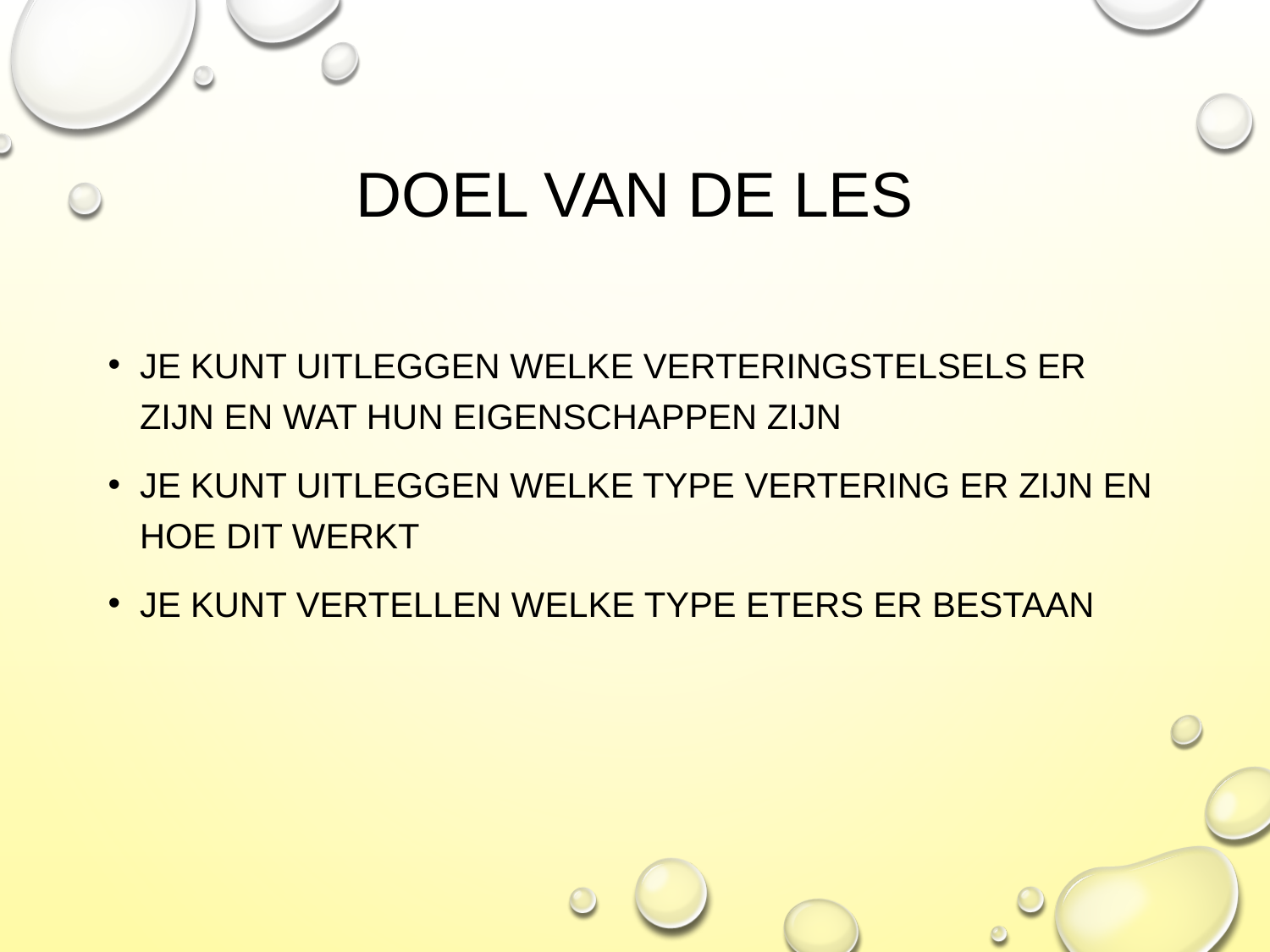

# Doel van de les
Je kunt uitleggen welke verteringstelsels er zijn en wat hun eigenschappen zijn
Je kunt uitleggen welke type vertering er zijn en hoe dit werkt
Je kunt vertellen welke type eters er bestaan